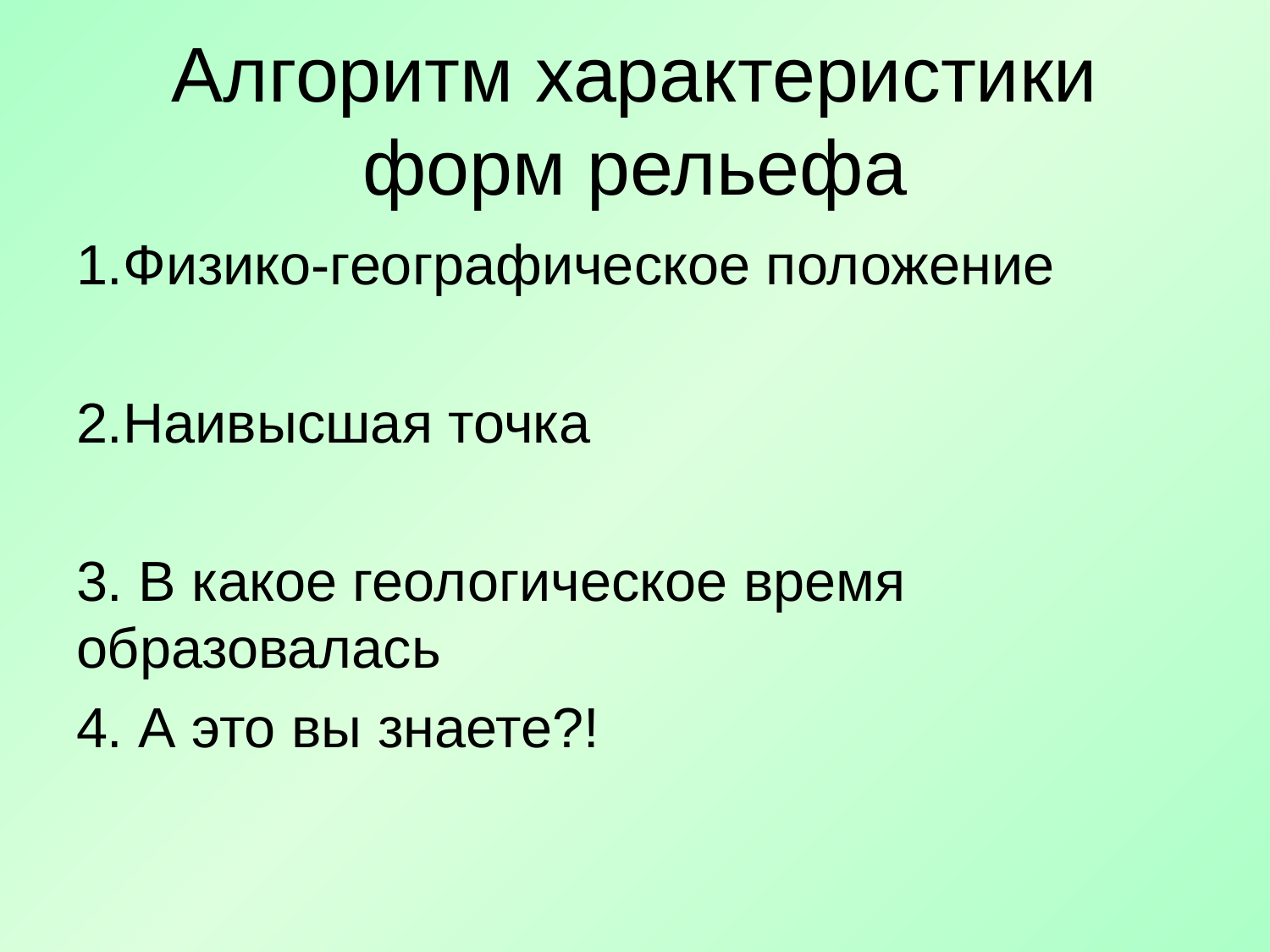

# Алгоритм характеристики форм рельефа
1.Физико-географическое положение

2.Наивысшая точка

3. В какое геологическое время образовалась
4. А это вы знаете?!